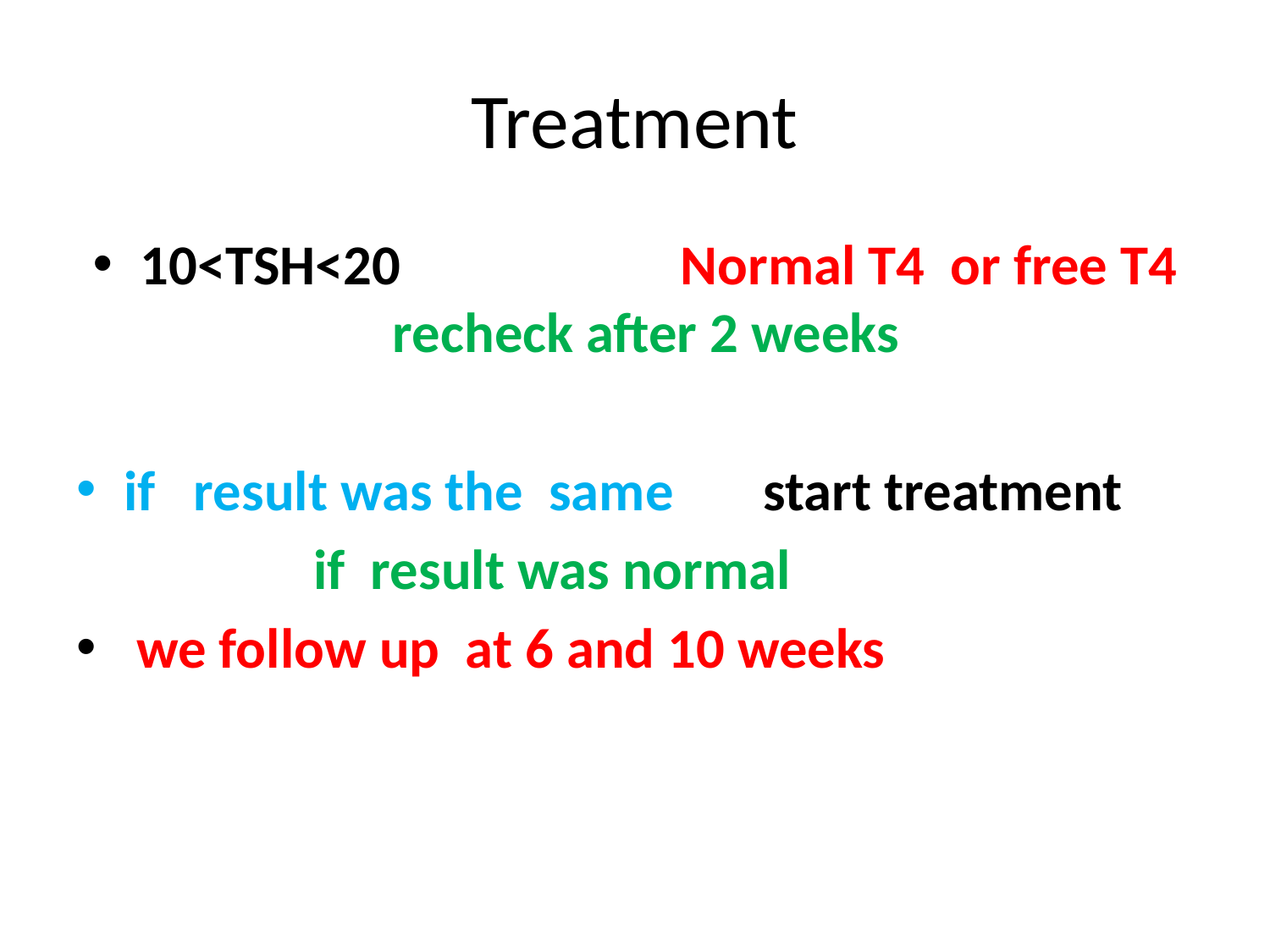

# Treatment
10<TSH<20                      Normal T4  or free T4 recheck after 2 weeks

if   result was the  same       start treatment
if  result was normal
 we follow up  at 6 and 10 weeks